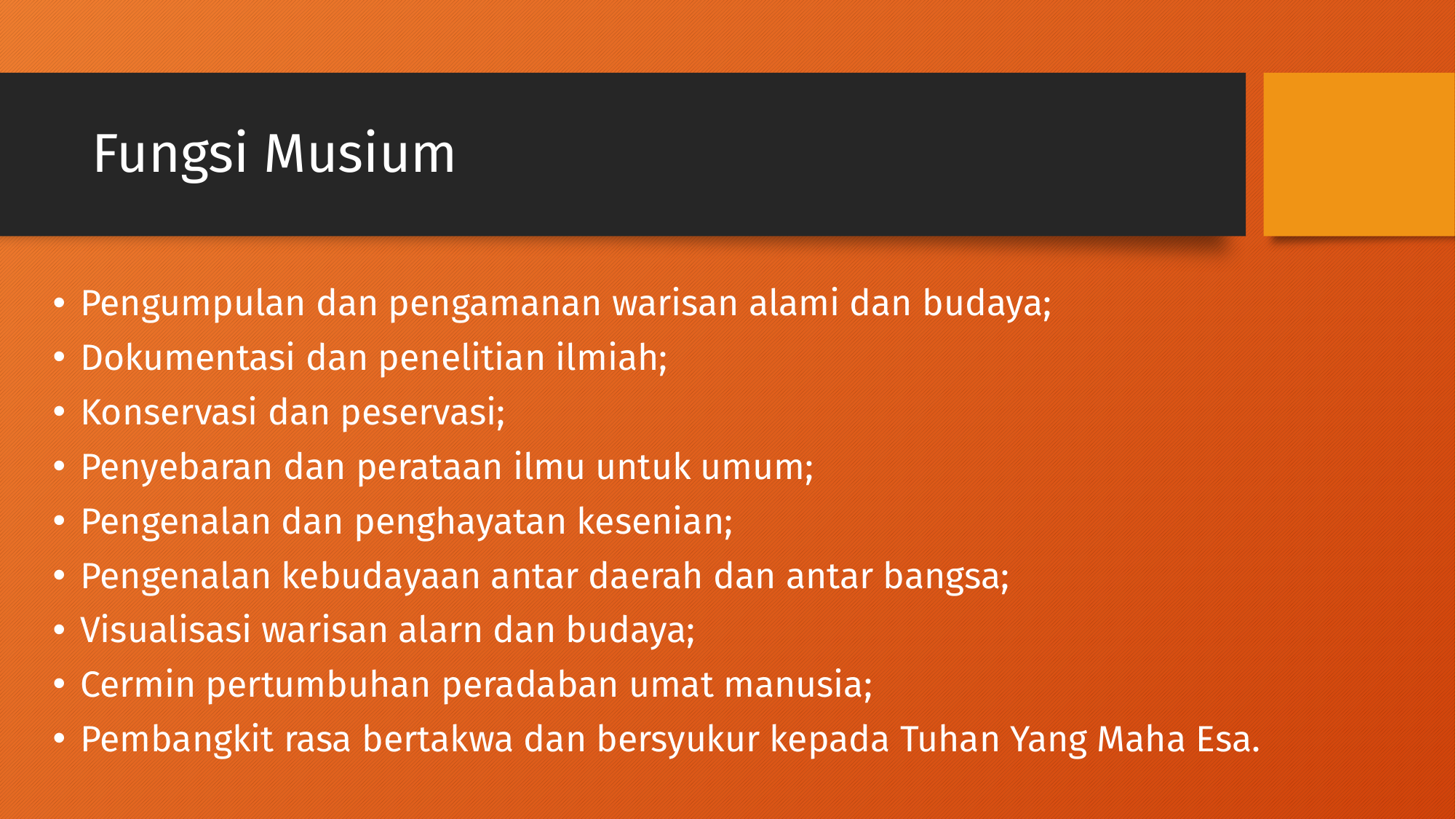

# Fungsi Musium
Pengumpulan dan pengamanan warisan alami dan budaya;
Dokumentasi dan penelitian ilmiah;
Konservasi dan peservasi;
Penyebaran dan perataan ilmu untuk umum;
Pengenalan dan penghayatan kesenian;
Pengenalan kebudayaan antar daerah dan antar bangsa;
Visualisasi warisan alarn dan budaya;
Cermin pertumbuhan peradaban umat manusia;
Pembangkit rasa bertakwa dan bersyukur kepada Tuhan Yang Maha Esa.